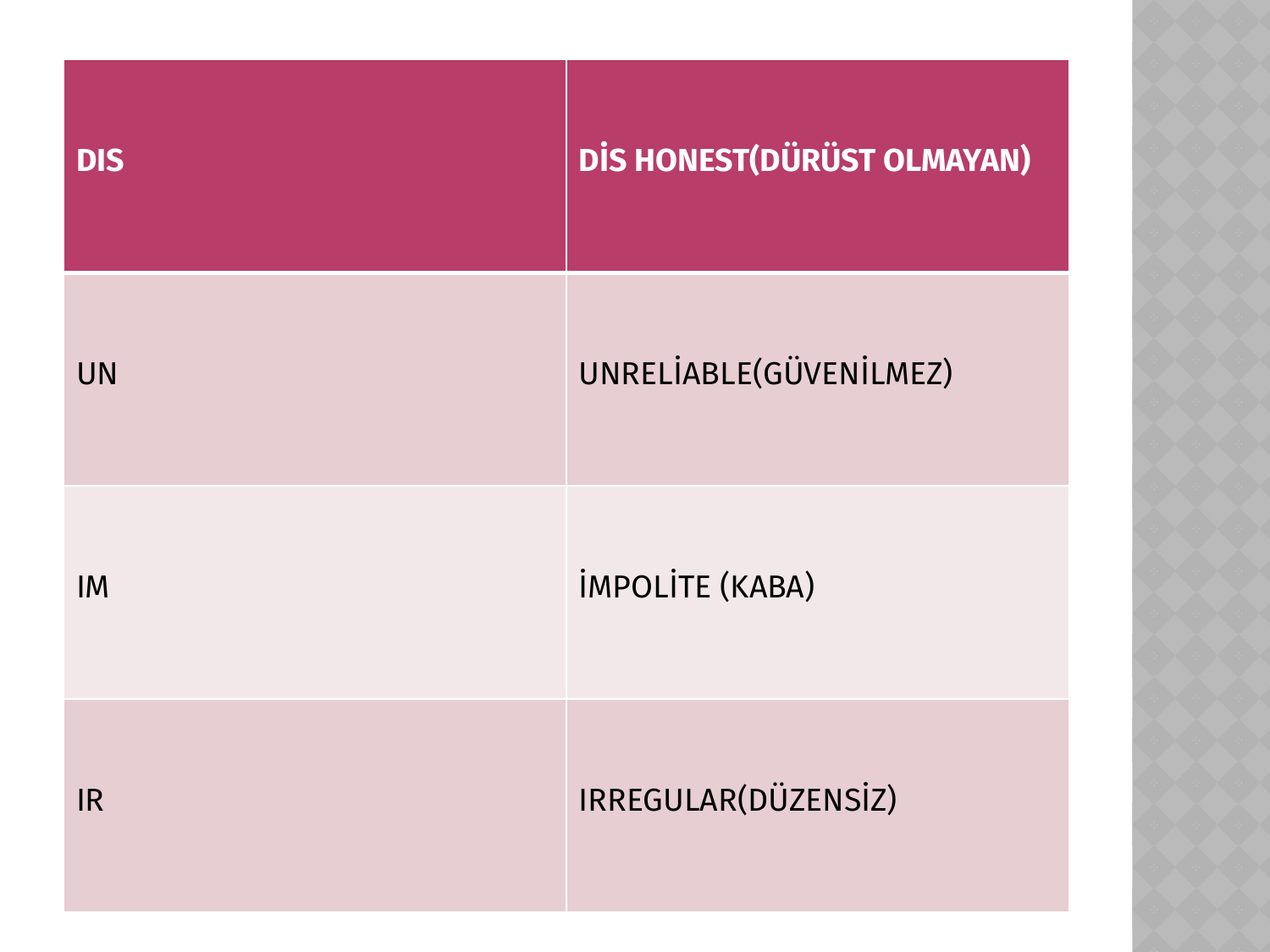

| DIS | DİS HONEST(DÜRÜST OLMAYAN) |
| --- | --- |
| UN | UNRELİABLE(GÜVENİLMEZ) |
| IM | İMPOLİTE (KABA) |
| IR | IRREGULAR(DÜZENSİZ) |